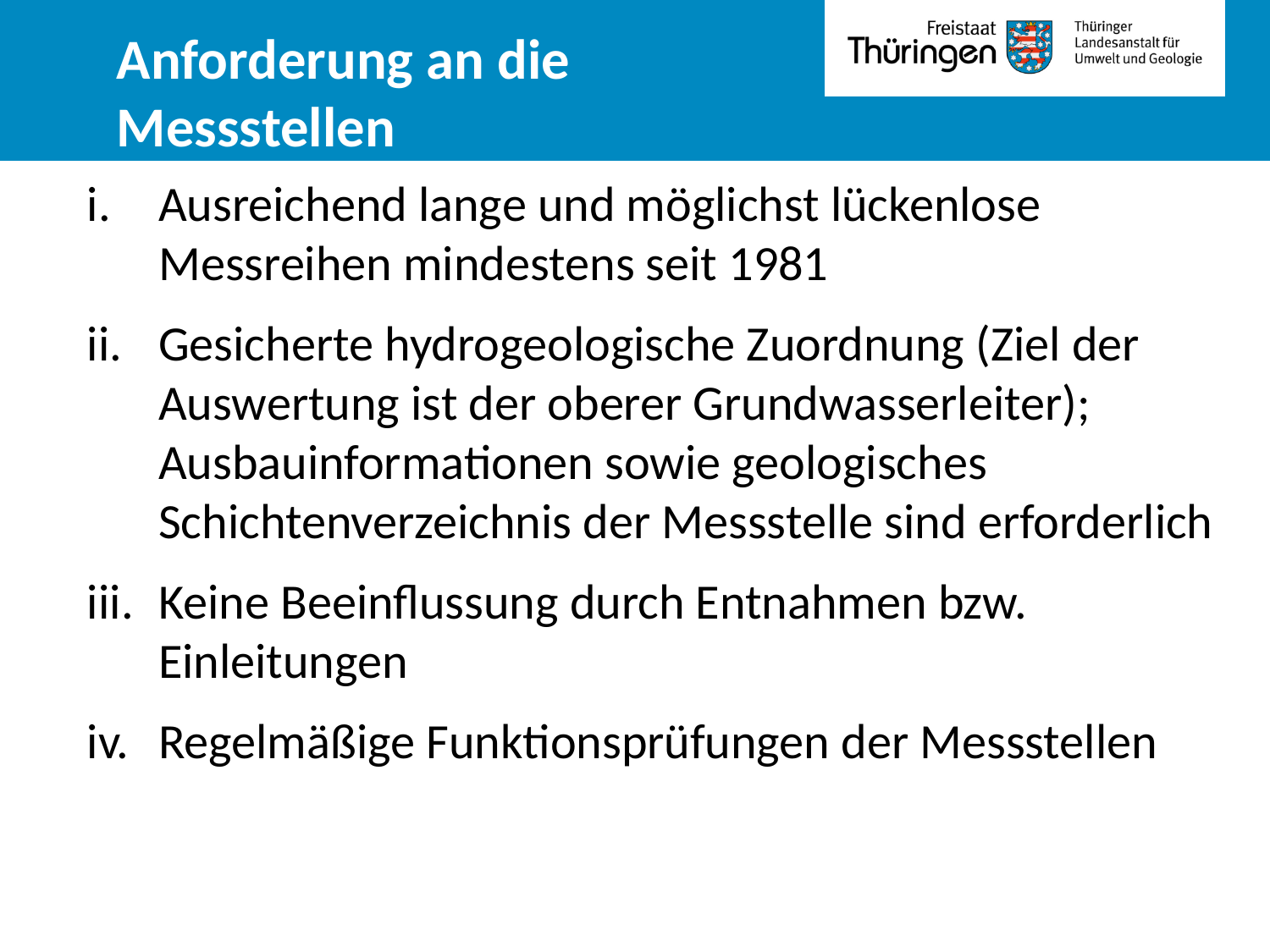

Anforderung an die Messstellen
Ausreichend lange und möglichst lückenlose Messreihen mindestens seit 1981
Gesicherte hydrogeologische Zuordnung (Ziel der Auswertung ist der oberer Grundwasserleiter); Ausbauinformationen sowie geologisches Schichtenverzeichnis der Messstelle sind erforderlich
Keine Beeinflussung durch Entnahmen bzw. Einleitungen
Regelmäßige Funktionsprüfungen der Messstellen